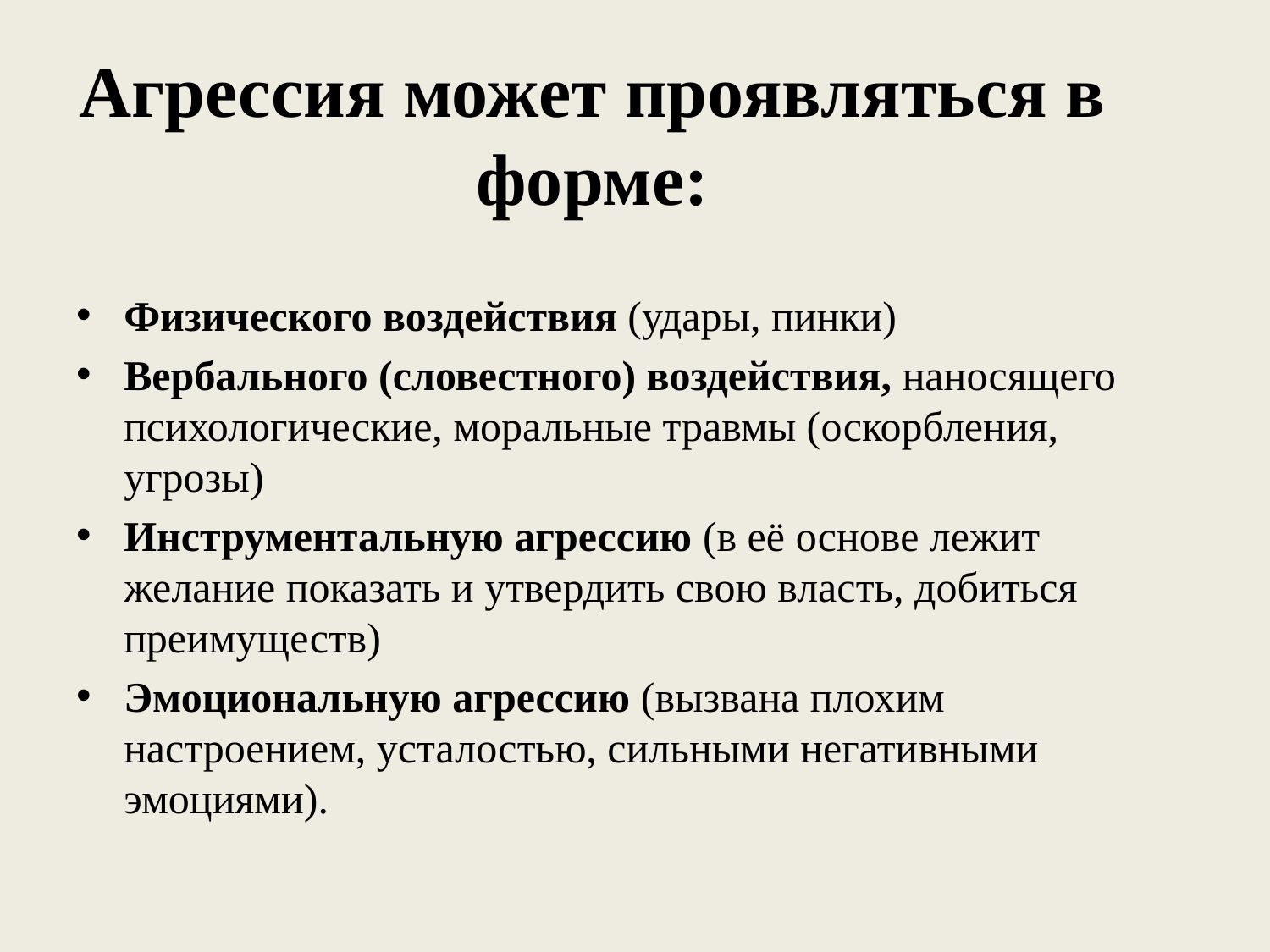

# Агрессия может проявляться в форме:
Физического воздействия (удары, пинки)
Вербального (словестного) воздействия, наносящего психологические, моральные травмы (оскорбления, угрозы)
Инструментальную агрессию (в её основе лежит желание показать и утвердить свою власть, добиться преимуществ)
Эмоциональную агрессию (вызвана плохим настроением, усталостью, сильными негативными эмоциями).